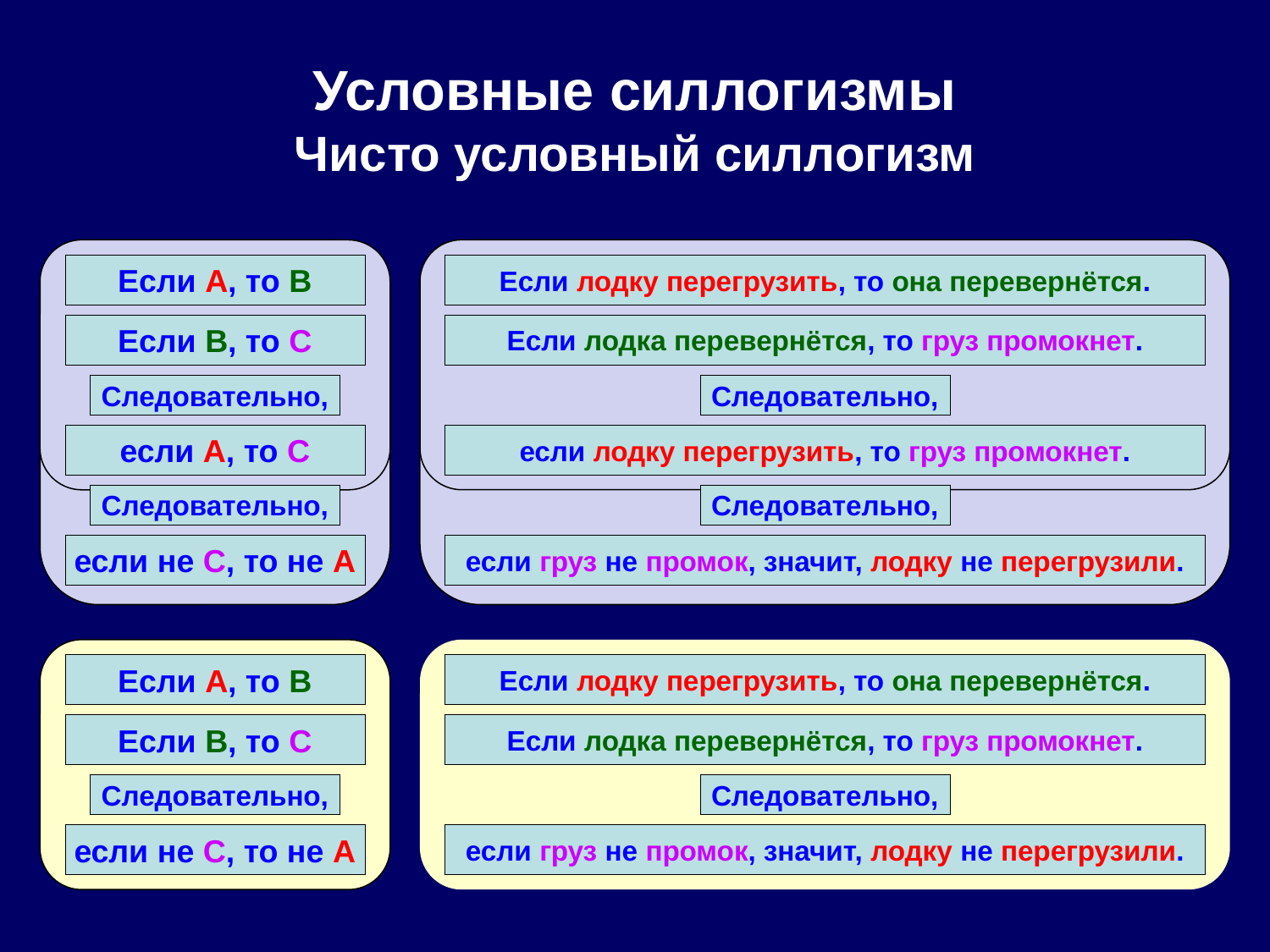

# Условные силлогизмы Чисто условный силлогизм

Если A, то B
Если лодку перегрузить, то она перевернётся.
Если B, то C
Если лодка перевернётся, то груз промокнет.
Следовательно,
Следовательно,
если A, то C
если лодку перегрузить, то груз промокнет.
Следовательно,
Следовательно,
если не C, то не A
если груз не промок, значит, лодку не перегрузили.

Если A, то B
Если лодку перегрузить, то она перевернётся.
Если B, то C
Если лодка перевернётся, то груз промокнет.
Следовательно,
Следовательно,
если не C, то не A
если груз не промок, значит, лодку не перегрузили.